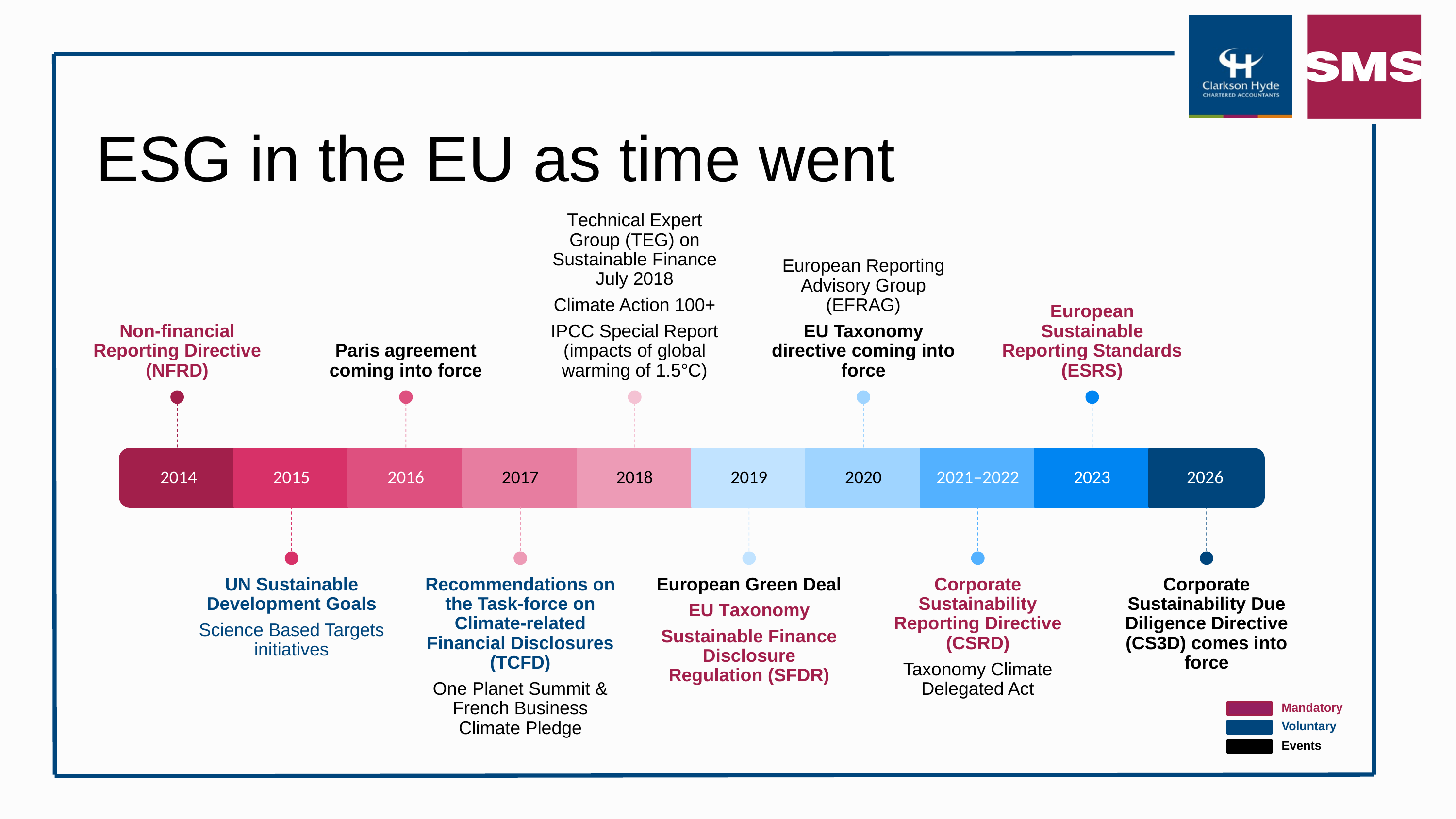

ESG in the EU as time went
2014
Non-financial Reporting Directive (NFRD)
2015
UN Sustainable Development Goals
Science Based Targets initiatives
2016
Paris agreement coming into force
2017
Recommendations on the Task-force on Climate-related Financial Disclosures (TCFD)
One Planet Summit & French Business Climate Pledge
2018
Technical Expert Group (TEG) on Sustainable Finance July 2018
Climate Action 100+
IPCC Special Report (impacts of global warming of 1.5°C)
2019
European Green Deal
EU Taxonomy
Sustainable Finance Disclosure Regulation (SFDR)
2020
European Reporting Advisory Group (EFRAG)
EU Taxonomy directive coming into force
2021–2022
Corporate Sustainability Reporting Directive (CSRD)
Taxonomy Climate Delegated Act
2023
European Sustainable Reporting Standards (ESRS)
2026
Corporate Sustainability Due Diligence Directive (CS3D) comes into force

Mandatory

Voluntary

Events